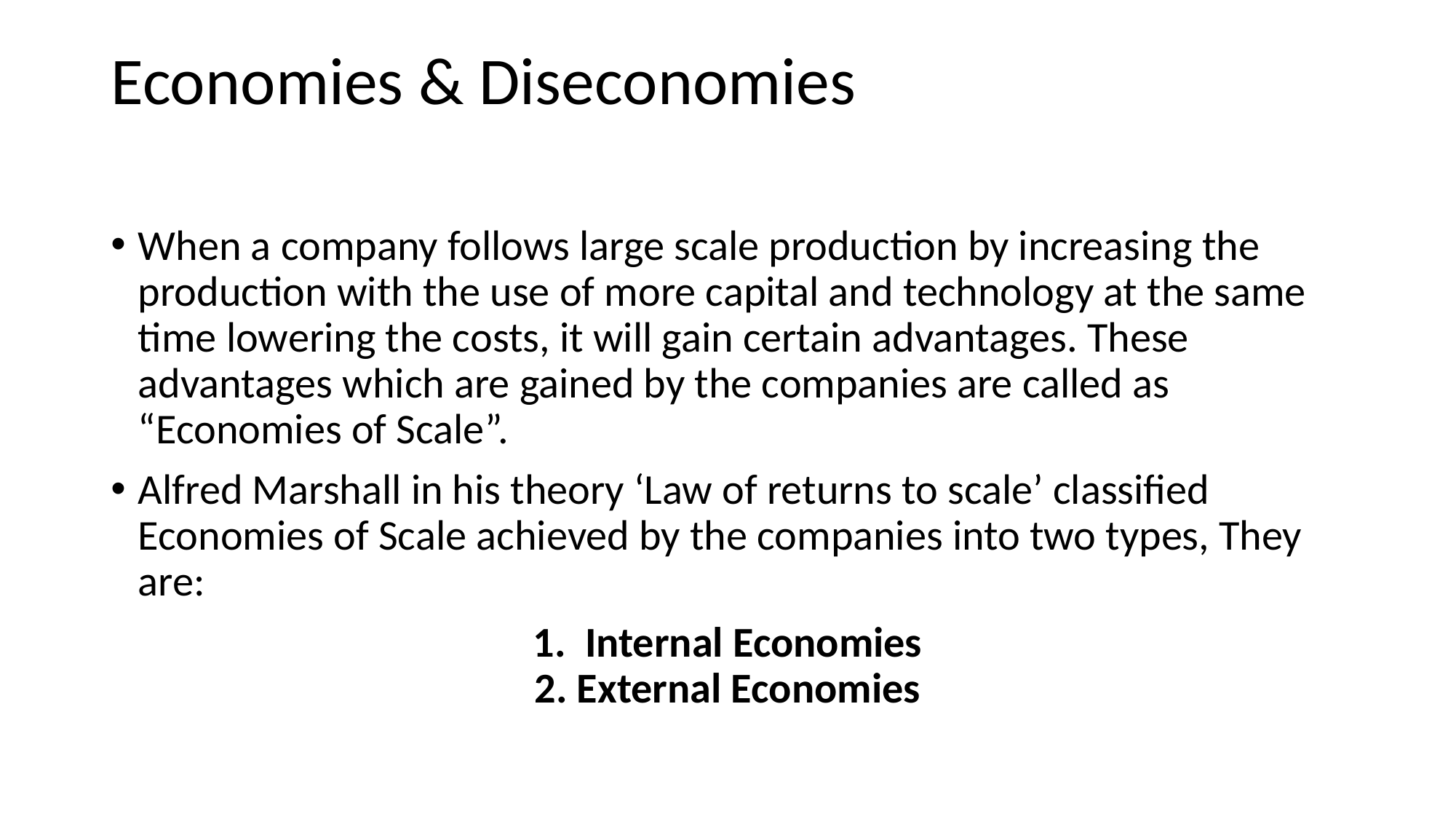

# Economies & Diseconomies
When a company follows large scale production by increasing the production with the use of more capital and technology at the same time lowering the costs, it will gain certain advantages. These advantages which are gained by the companies are called as “Economies of Scale”.
Alfred Marshall in his theory ‘Law of returns to scale’ classified Economies of Scale achieved by the companies into two types, They are:
1.  Internal Economies
2. External Economies